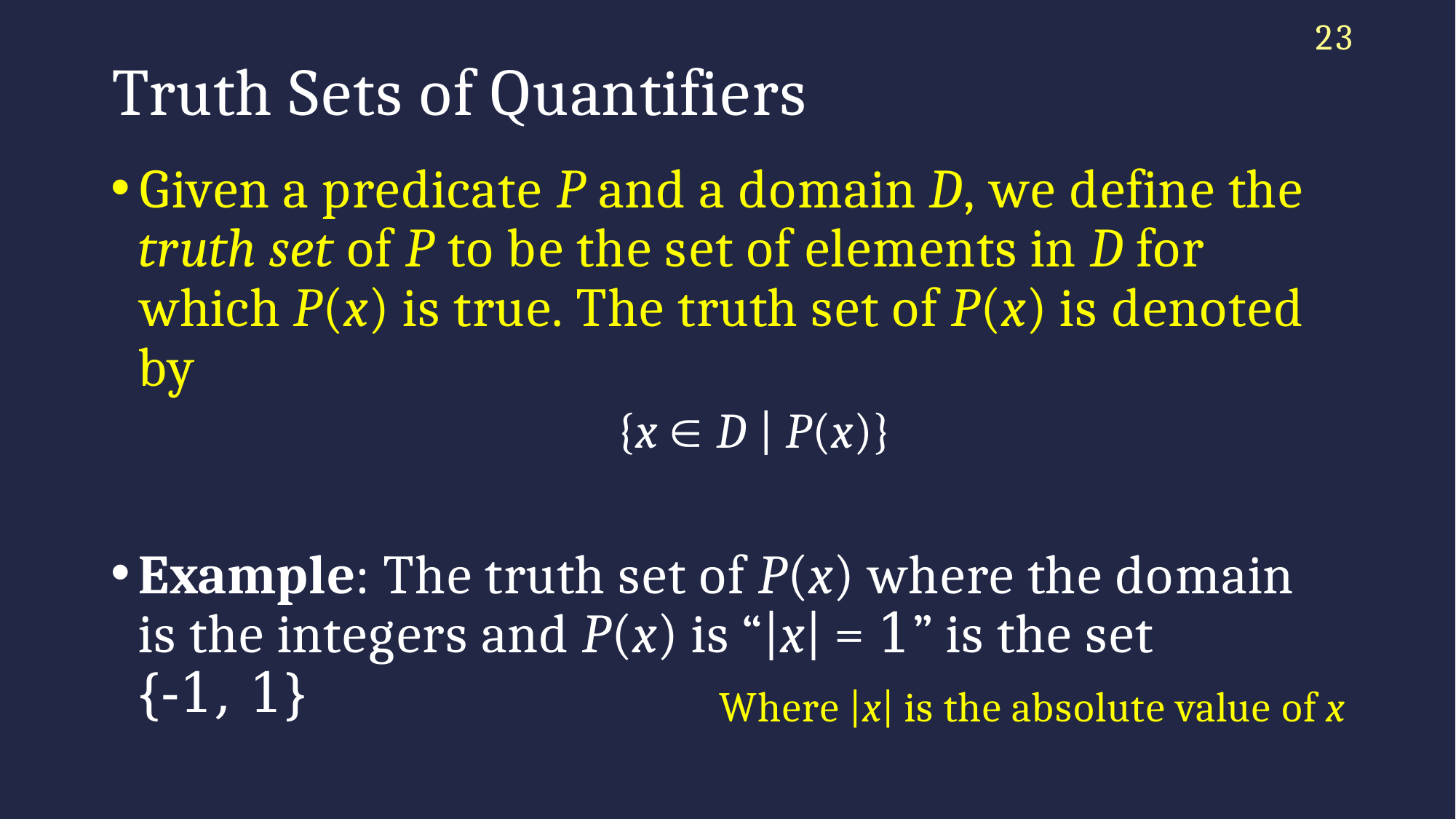

23
# Truth Sets of Quantifiers
Given a predicate P and a domain D, we define the truth set of P to be the set of elements in D for which P(x) is true. The truth set of P(x) is denoted by
{x ∈ D | P(x)}

Example: The truth set of P(x) where the domain is the integers and P(x) is “|x| = 1” is the set
{-1, 1}
Where |x| is the absolute value of x